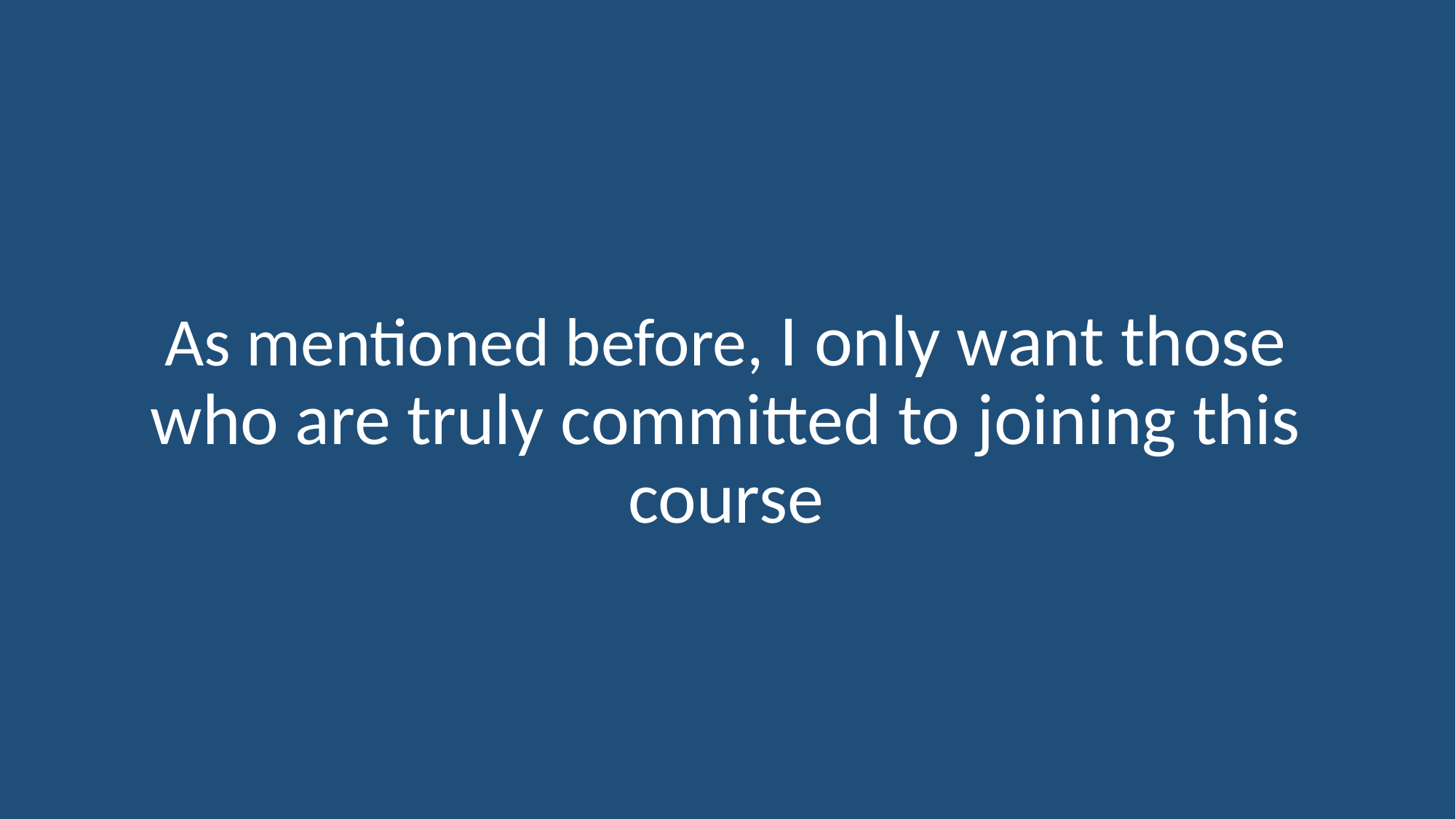

As mentioned before, I only want those who are truly committed to joining this course